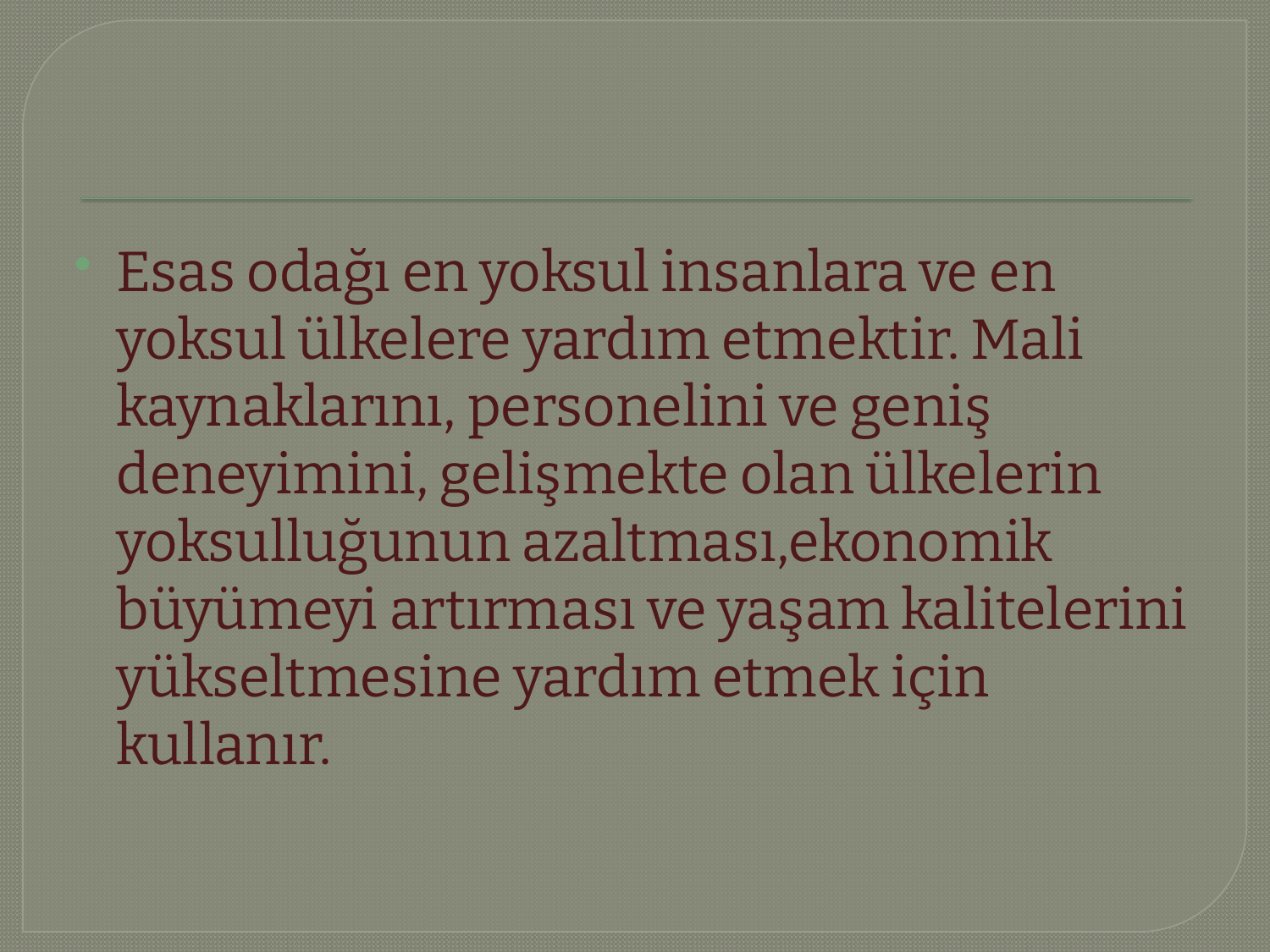

#
Esas odağı en yoksul insanlara ve en yoksul ülkelere yardım etmektir. Mali kaynaklarını, personelini ve geniş deneyimini, gelişmekte olan ülkelerin yoksulluğunun azaltması,ekonomik büyümeyi artırması ve yaşam kalitelerini yükseltmesine yardım etmek için kullanır.